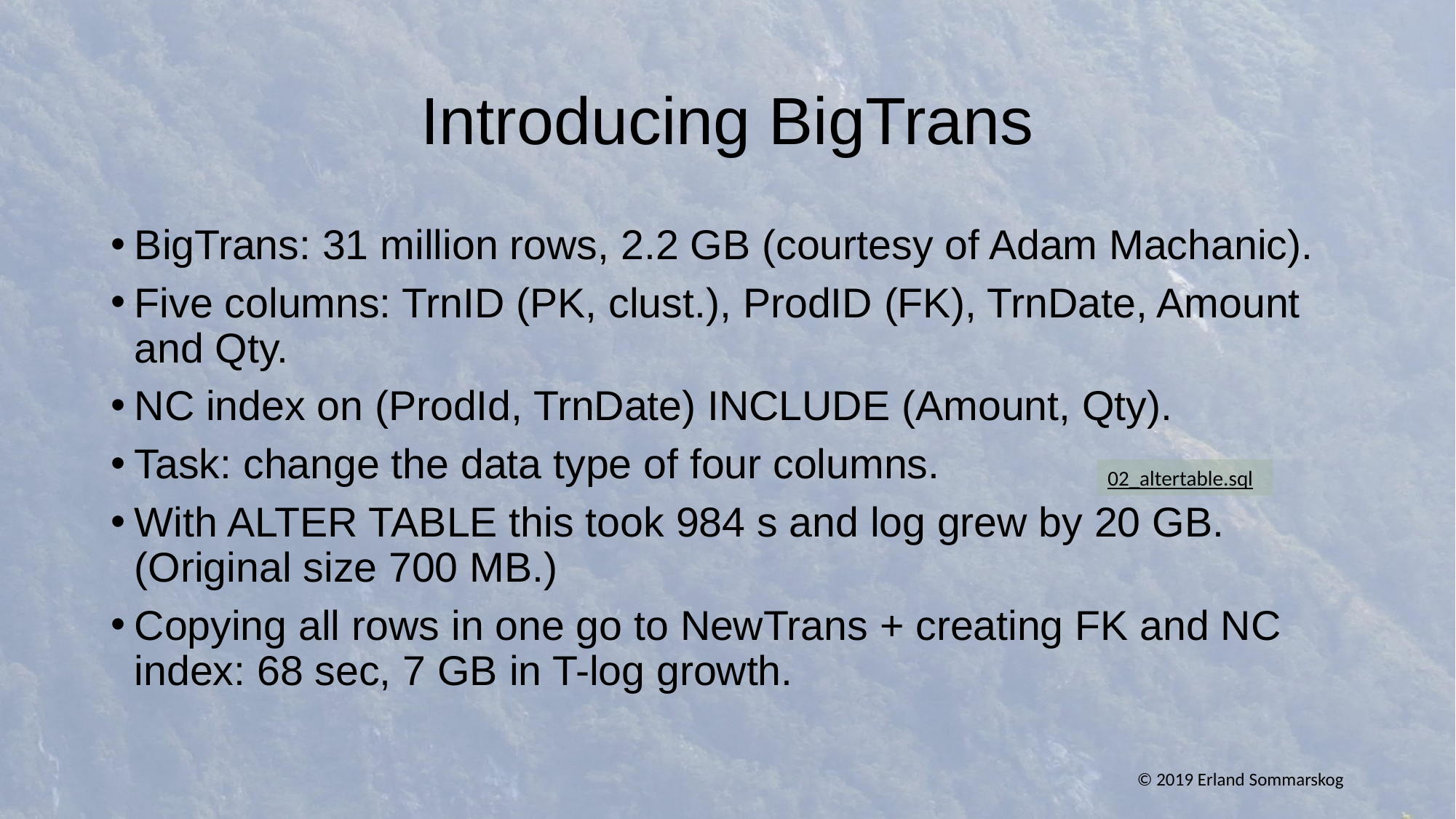

# Introducing BigTrans
BigTrans: 31 million rows, 2.2 GB (courtesy of Adam Machanic).
Five columns: TrnID (PK, clust.), ProdID (FK), TrnDate, Amount and Qty.
NC index on (ProdId, TrnDate) INCLUDE (Amount, Qty).
Task: change the data type of four columns.
With ALTER TABLE this took 984 s and log grew by 20 GB. (Original size 700 MB.)
Copying all rows in one go to NewTrans + creating FK and NC index: 68 sec, 7 GB in T-log growth.
02_altertable.sql
© 2019 Erland Sommarskog